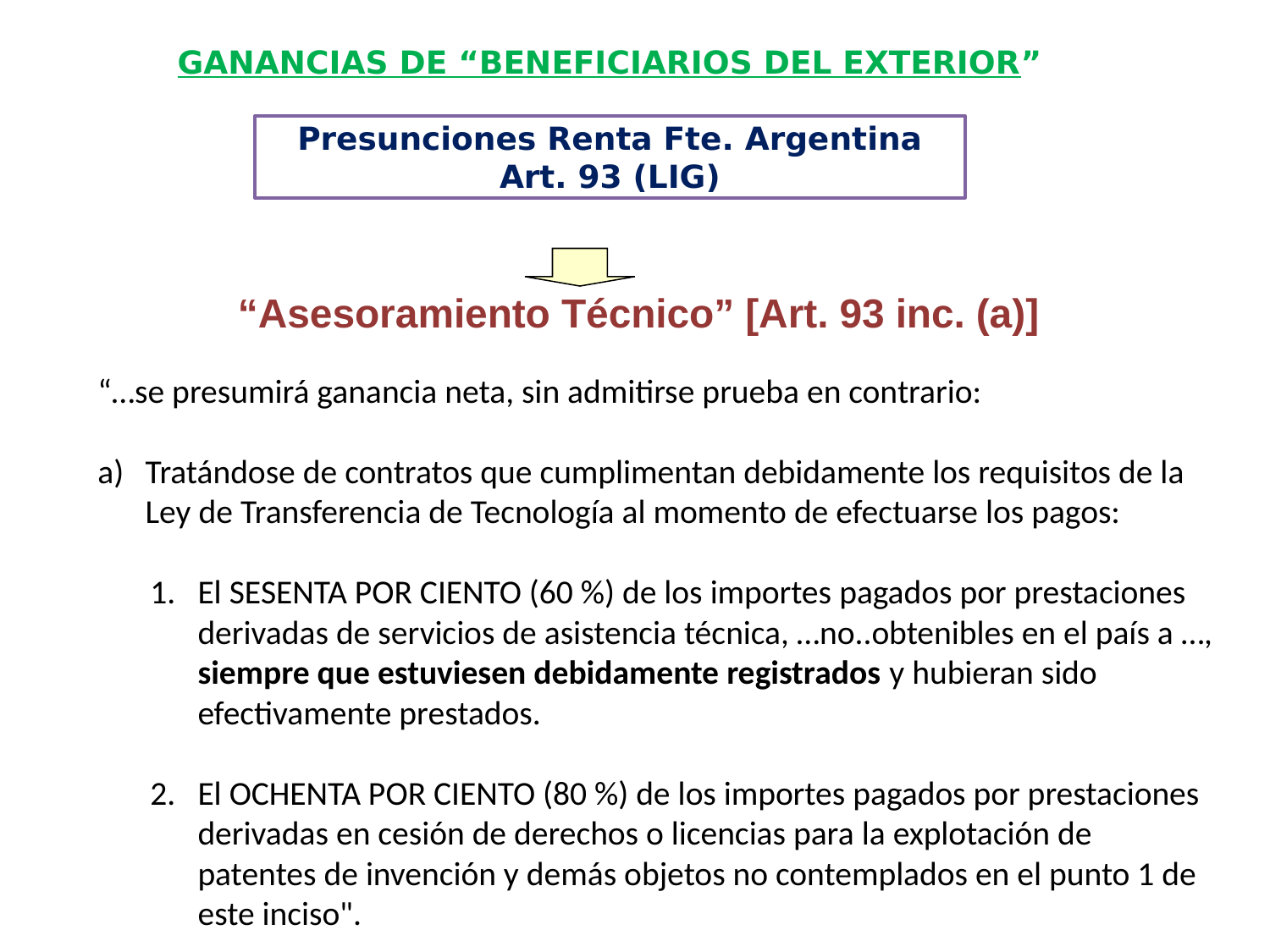

Ganancias de “Beneficiarios del Exterior”
Presunciones Renta Fte. Argentina Art. 93 (LIG)

“Asesoramiento Técnico” [Art. 93 inc. (a)]
“…se presumirá ganancia neta, sin admitirse prueba en contrario:

Tratándose de contratos que cumplimentan debidamente los requisitos de la Ley de Transferencia de Tecnología al momento de efectuarse los pagos:

El SESENTA POR CIENTO (60 %) de los importes pagados por prestaciones derivadas de servicios de asistencia técnica, …no..obtenibles en el país a …, siempre que estuviesen debidamente registrados y hubieran sido efectivamente prestados.

El OCHENTA POR CIENTO (80 %) de los importes pagados por prestaciones derivadas en cesión de derechos o licencias para la explotación de patentes de invención y demás objetos no contemplados en el punto 1 de este inciso".